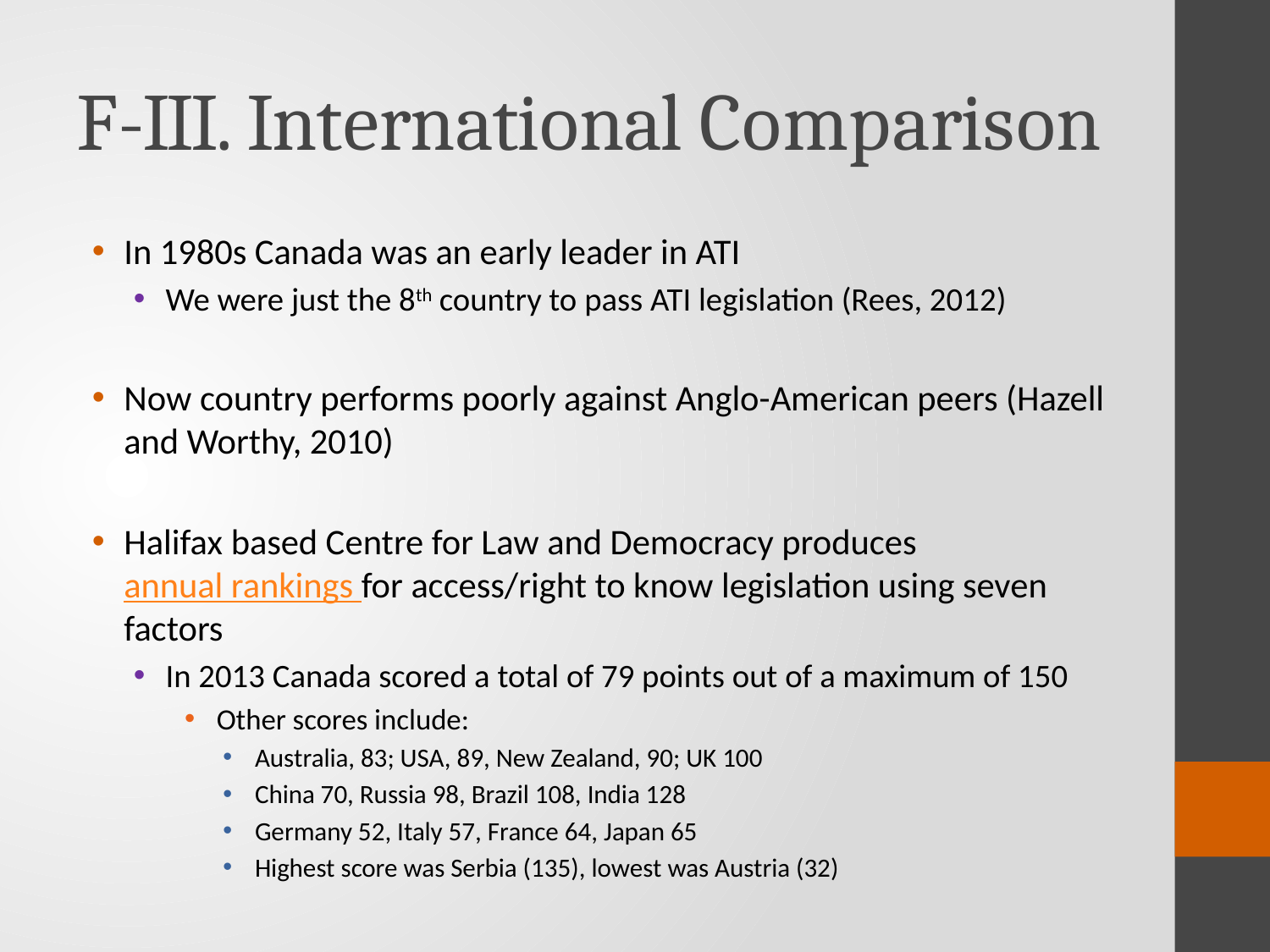

# F-III. International Comparison
In 1980s Canada was an early leader in ATI
We were just the 8th country to pass ATI legislation (Rees, 2012)

Now country performs poorly against Anglo-American peers (Hazell and Worthy, 2010)

Halifax based Centre for Law and Democracy produces annual rankings for access/right to know legislation using seven factors
In 2013 Canada scored a total of 79 points out of a maximum of 150
Other scores include:
Australia, 83; USA, 89, New Zealand, 90; UK 100
China 70, Russia 98, Brazil 108, India 128
Germany 52, Italy 57, France 64, Japan 65
Highest score was Serbia (135), lowest was Austria (32)